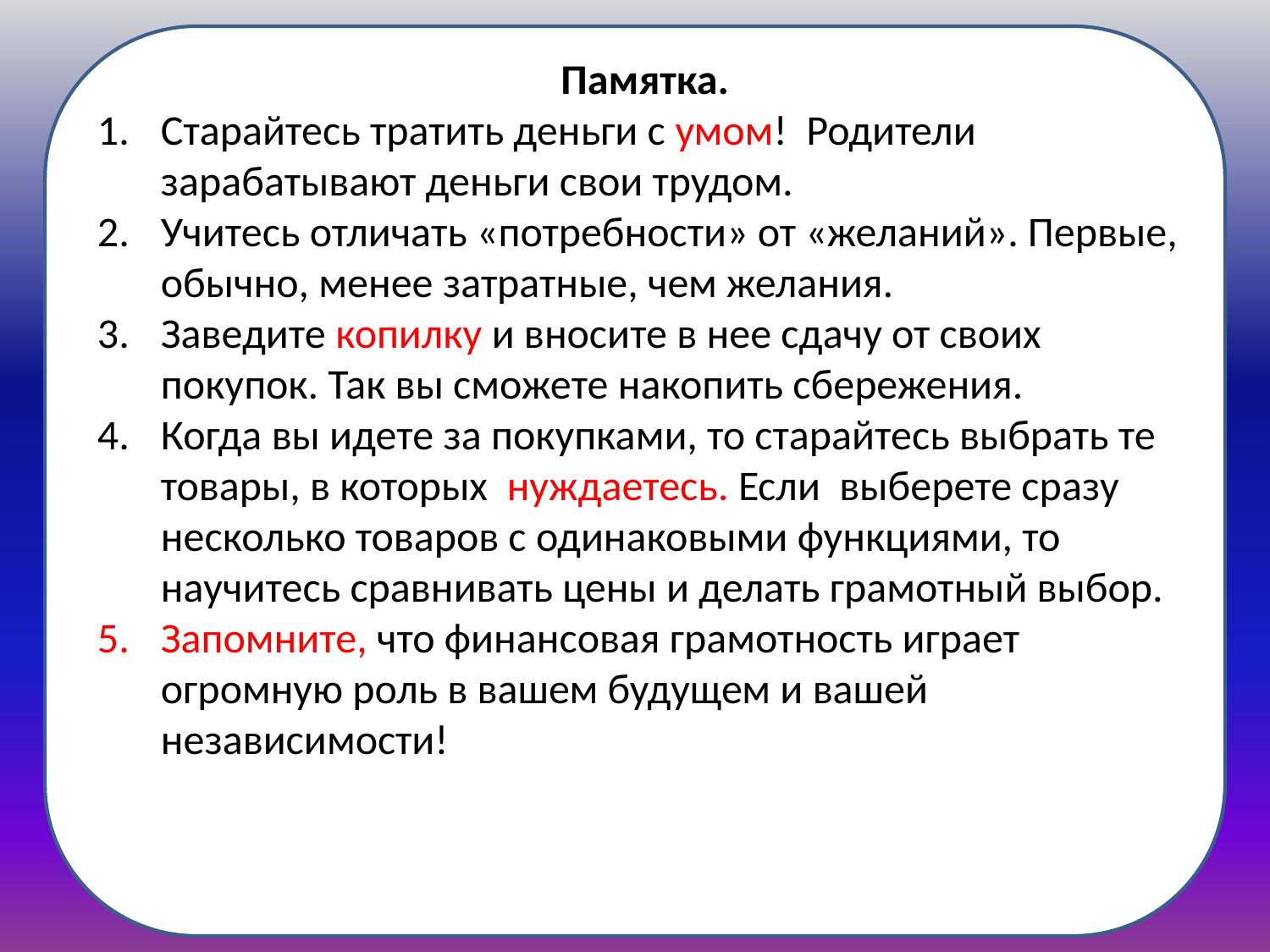

Памятка.
Старайтесь тратить деньги с умом!  Родители зарабатывают деньги свои трудом.
Учитесь отличать «потребности» от «желаний». Первые, обычно, менее затратные, чем желания.
Заведите копилку и вносите в нее сдачу от своих покупок. Так вы сможете накопить сбережения.
Когда вы идете за покупками, то старайтесь выбрать те товары, в которых  нуждаетесь. Если  выберете сразу несколько товаров с одинаковыми функциями, то научитесь сравнивать цены и делать грамотный выбор.
Запомните, что финансовая грамотность играет огромную роль в вашем будущем и вашей независимости!
#